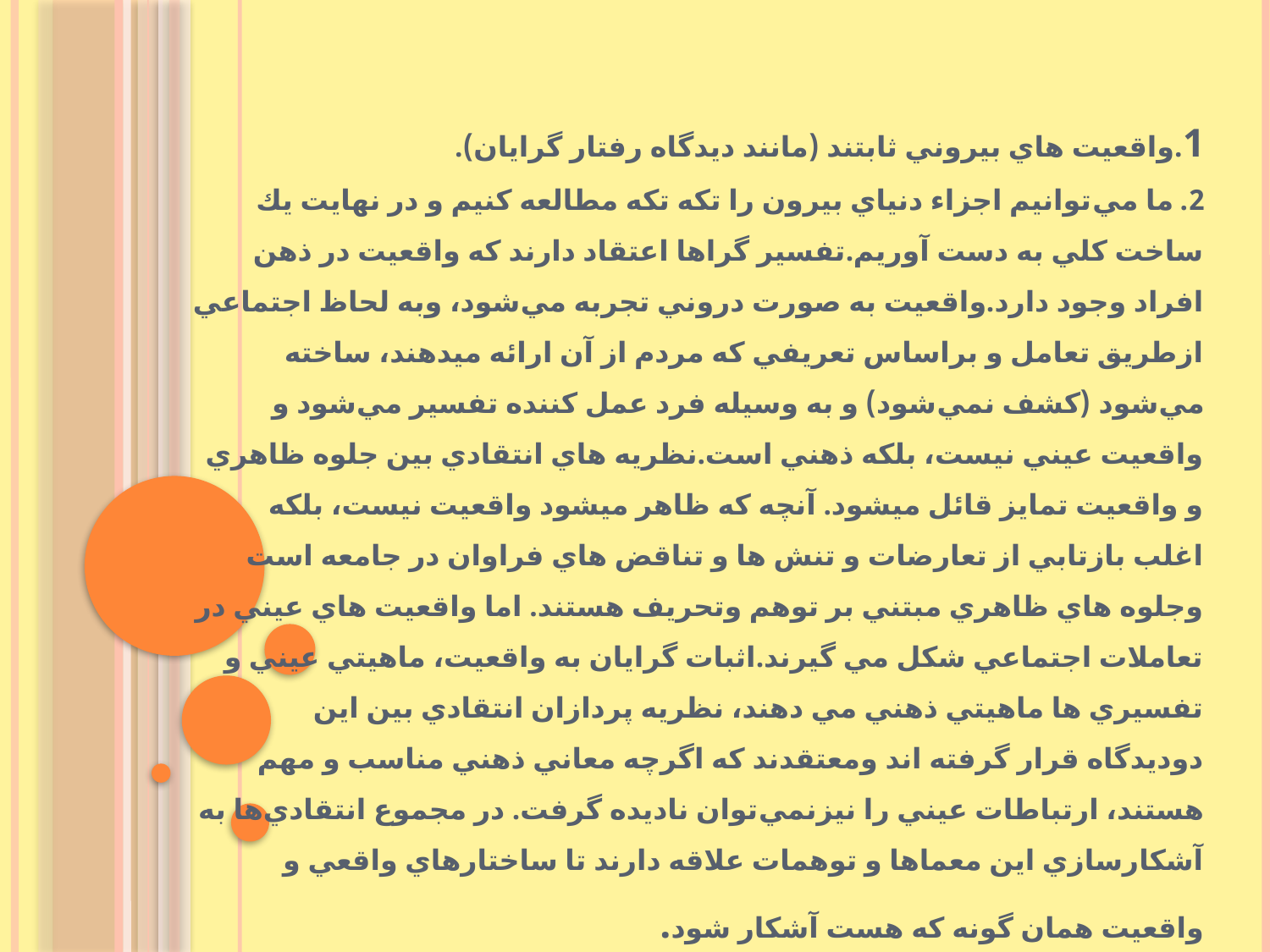

# 1.واقعيت هاي بيروني ثابتند (مانند ديدگاه رفتار گرايان). 2. ما مي‌توانيم اجزاء دنياي بيرون را تكه تكه مطالعه كنيم و در نهايت يك ساخت كلي به دست آوريم.تفسير گراها اعتقاد دارند كه واقعيت در ذهن افراد وجود دارد.واقعيت به صورت دروني تجربه مي‌شود، وبه لحاظ اجتماعي ازطريق تعامل و براساس تعريفي كه مردم از آن ارائه ميدهند، ساخته مي‌شود (كشف نمي‌شود) و به وسيله فرد عمل كننده تفسير مي‌شود و واقعيت عيني نيست، بلكه ذهني است.نظريه هاي انتقادي بين جلوه ظاهري و واقعيت تمايز قائل ميشود. آنچه كه ظاهر ميشود واقعيت نيست، بلكه اغلب بازتابي از تعارضات و تنش ها و تناقض هاي فراوان در جامعه است وجلوه هاي ظاهري مبتني بر توهم وتحريف هستند. اما واقعيت هاي عيني در تعاملات اجتماعي شكل مي گيرند.اثبات گرايان به واقعيت، ماهيتي عيني و تفسيري ها ماهيتي ذهني مي دهند، نظريه پردازان انتقادي بين اين دوديدگاه قرار گرفته اند ومعتقدند كه اگرچه معاني ذهني مناسب و مهم هستند، ارتباطات عيني را نيزنمي‌توان ناديده گرفت. در مجموع انتقادي‌ها به آشكارسازي اين معماها و توهمات علاقه دارند تا ساختارهاي واقعي و واقعيت همان گونه كه هست آشكار شود.